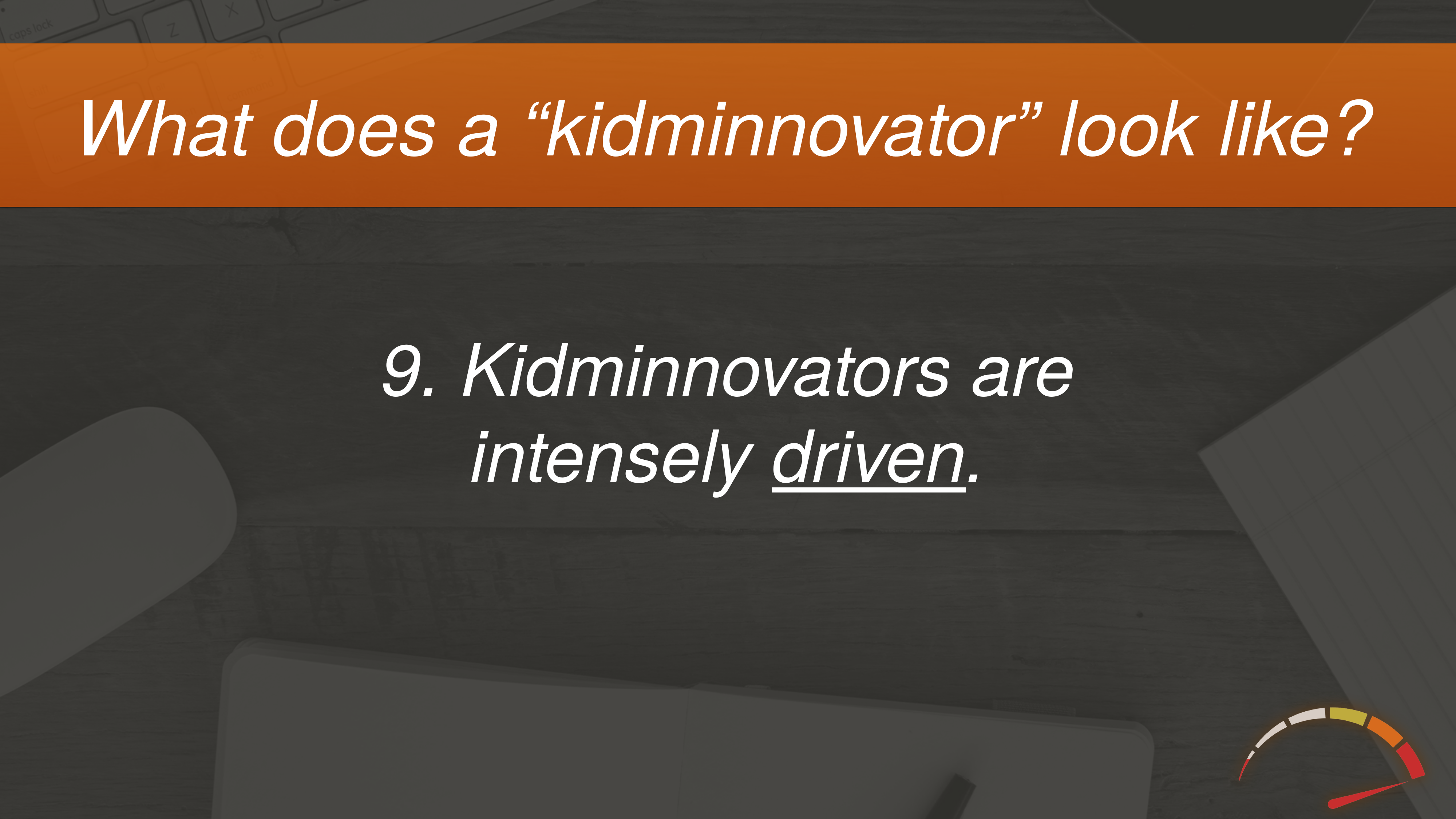

What does a “kidminnovator” look like?
9. Kidminnovators are intensely driven.